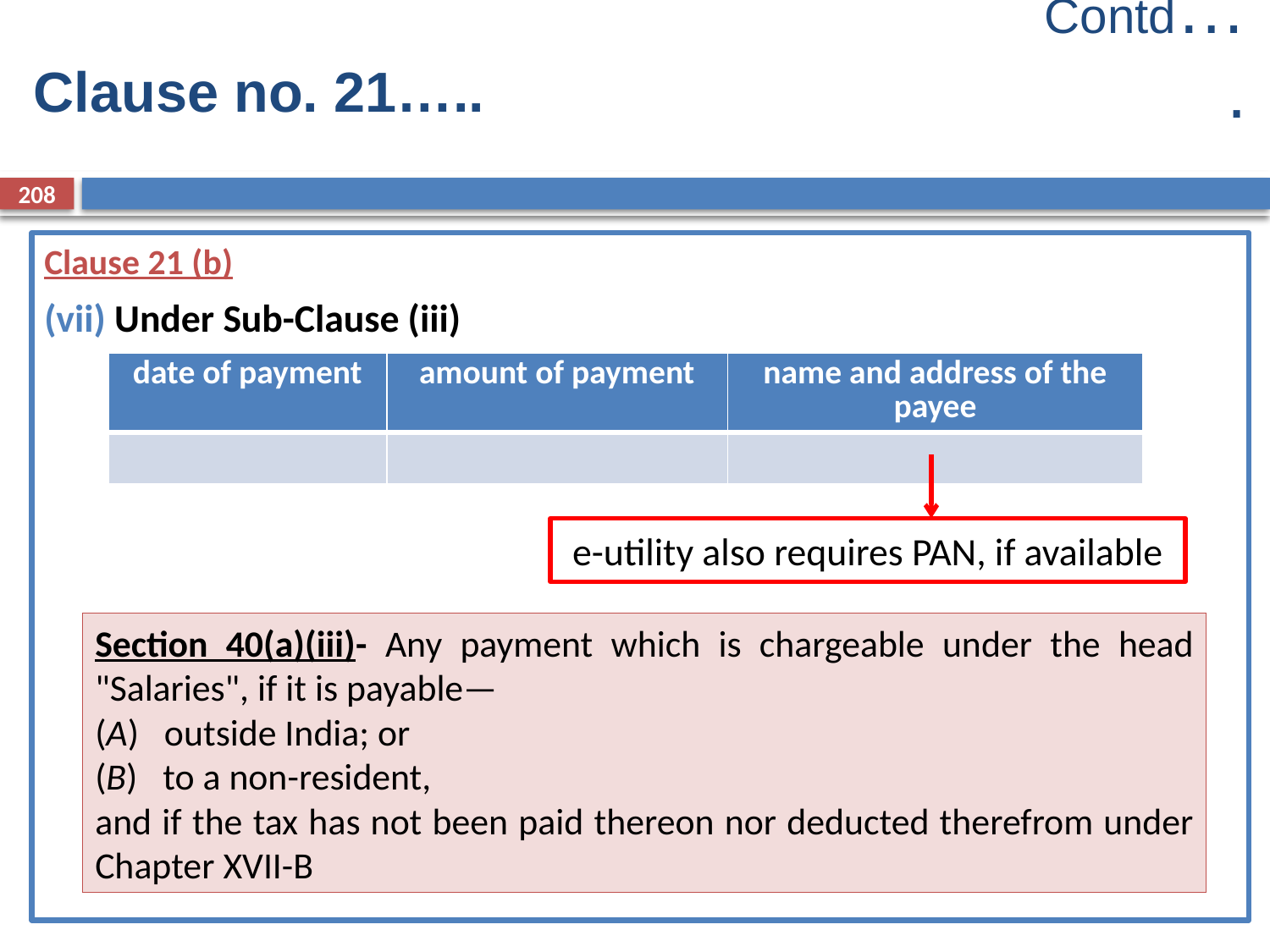

Contd….
# Clause no. 21…..
208
Clause 21 (b)
(vii) Under Sub-Clause (iii)

| date of payment | amount of payment | name and address of the payee |
| --- | --- | --- |
|  |  |  |
e-utility also requires PAN, if available
Section 40(a)(iii)- Any payment which is chargeable under the head "Salaries", if it is payable—
(A)   outside India; or
(B)   to a non-resident,
and if the tax has not been paid thereon nor deducted therefrom under Chapter XVII-B